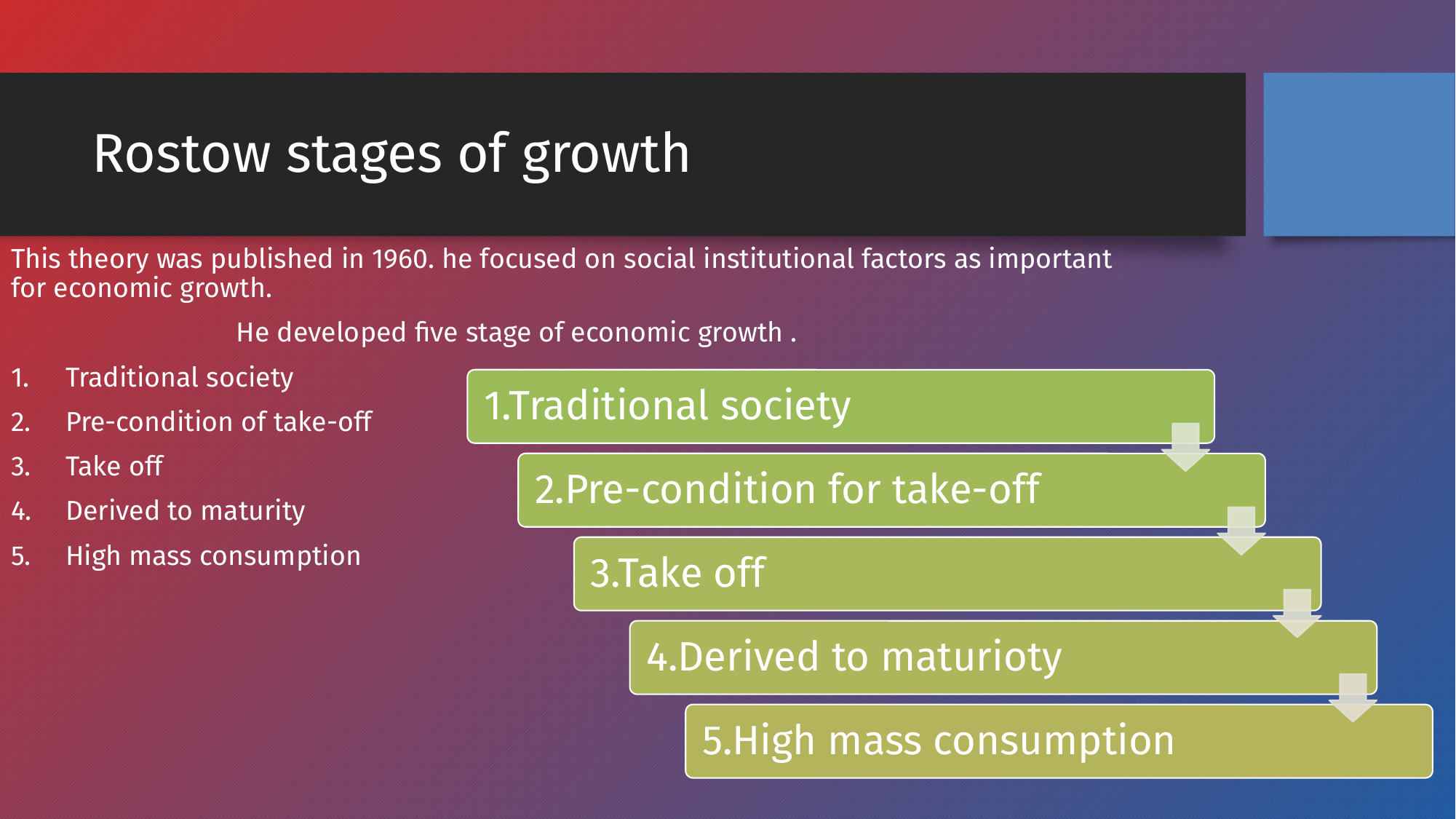

# Rostow stages of growth
This theory was published in 1960. he focused on social institutional factors as important for economic growth.
		 He developed five stage of economic growth .
Traditional society
Pre-condition of take-off
Take off
Derived to maturity
High mass consumption
1.Traditional society
2.Pre-condition for take-off
3.Take off
4.Derived to maturioty
5.High mass consumption